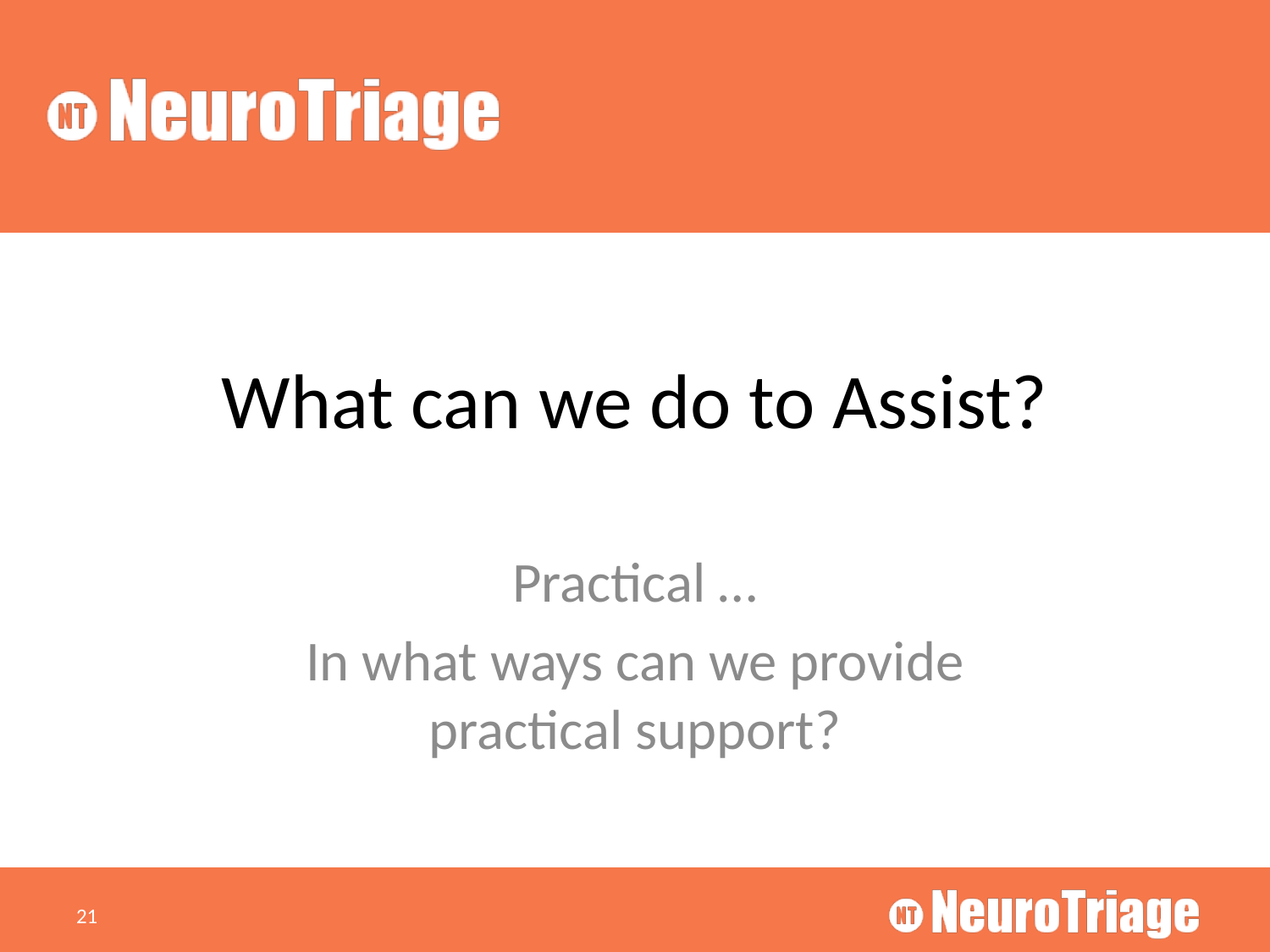

# What can we do to Assist?
Practical …
In what ways can we provide practical support?
21